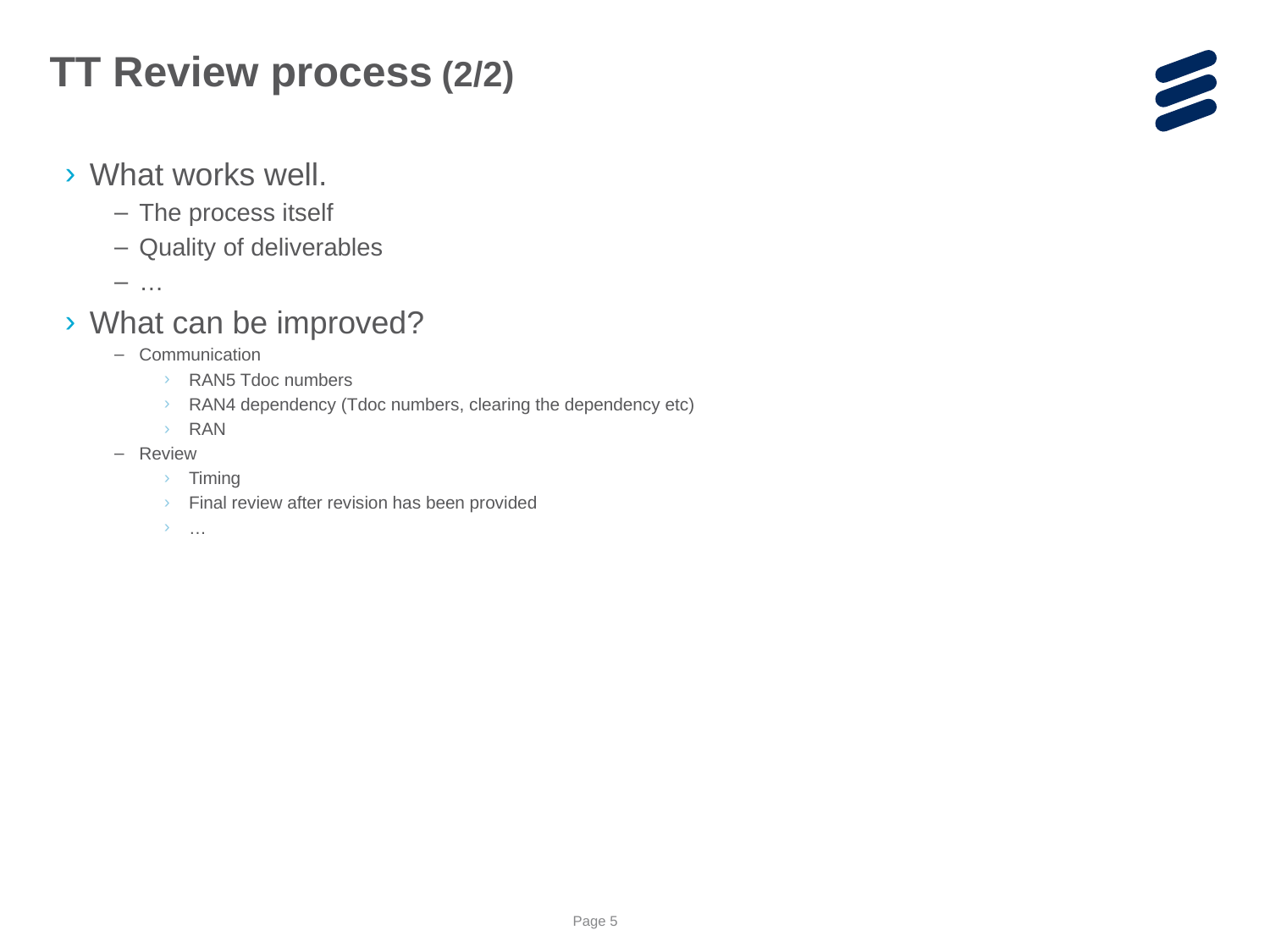

TT Review process (2/2)
What works well.
The process itself
Quality of deliverables
…
What can be improved?
Communication
RAN5 Tdoc numbers
RAN4 dependency (Tdoc numbers, clearing the dependency etc)
RAN
Review
Timing
Final review after revision has been provided
…